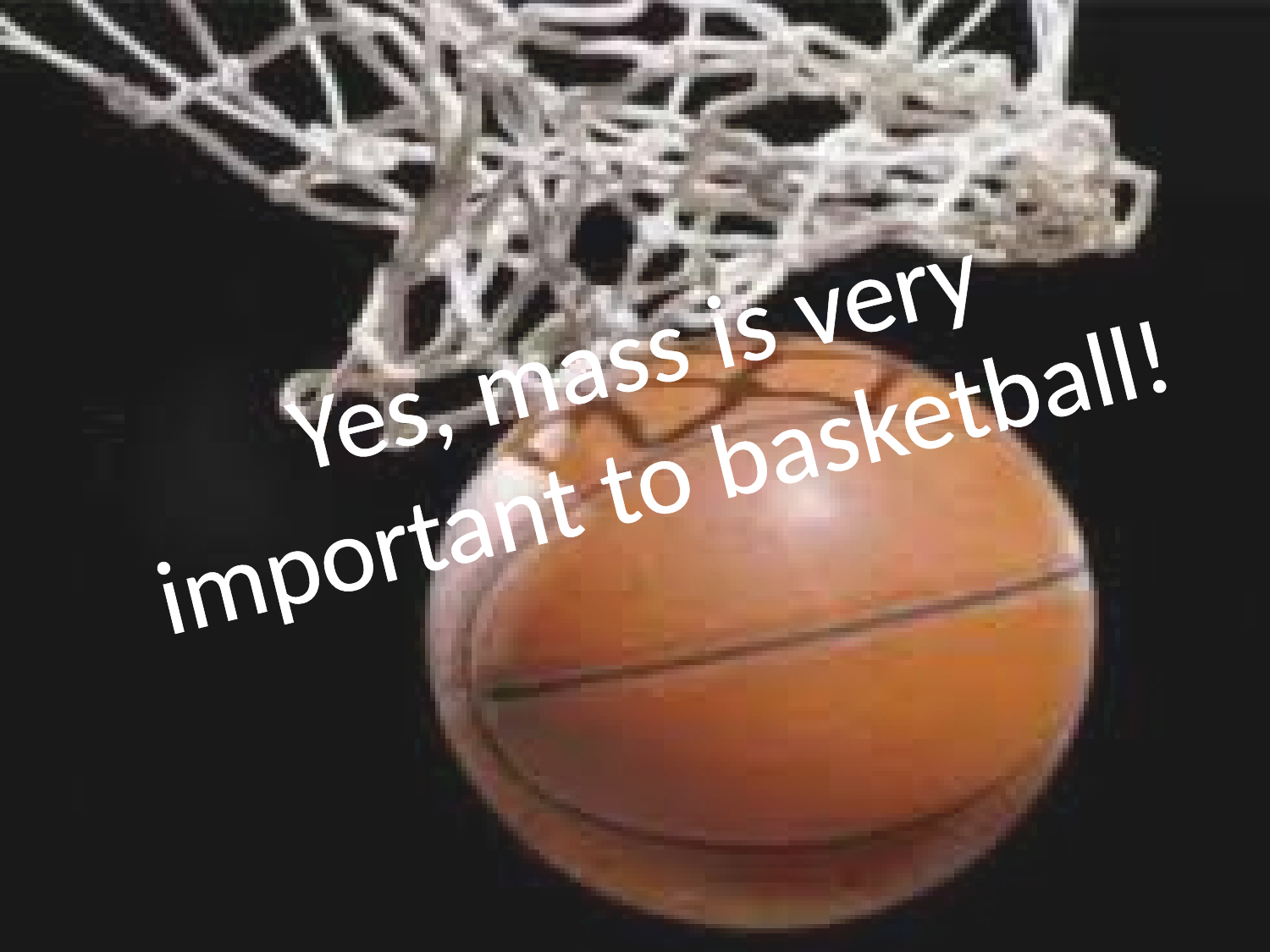

# Yes, mass is very important to basketball!